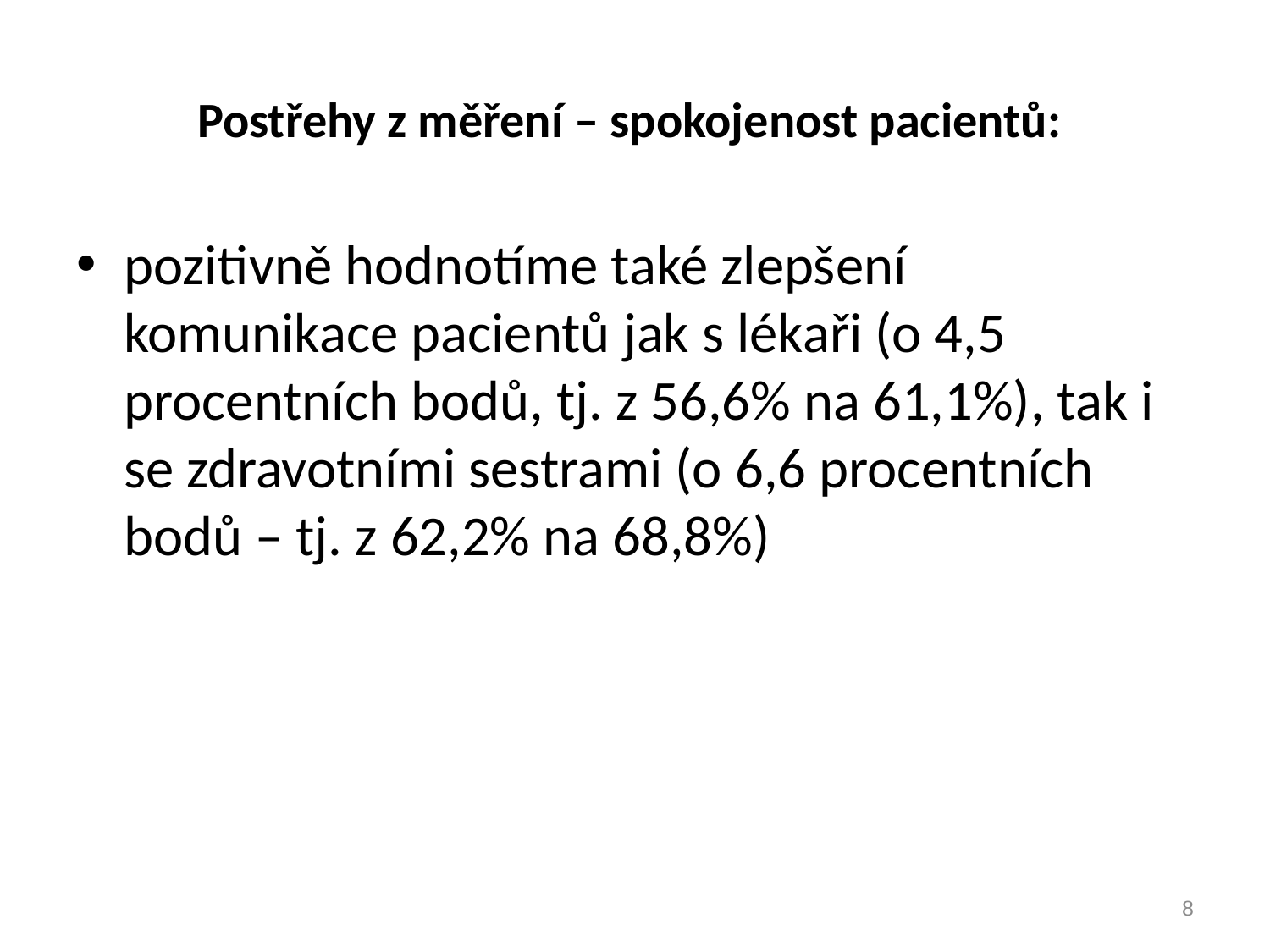

# Postřehy z měření – spokojenost pacientů:
pozitivně hodnotíme také zlepšení komunikace pacientů jak s lékaři (o 4,5 procentních bodů, tj. z 56,6% na 61,1%), tak i se zdravotními sestrami (o 6,6 procentních bodů – tj. z 62,2% na 68,8%)

8